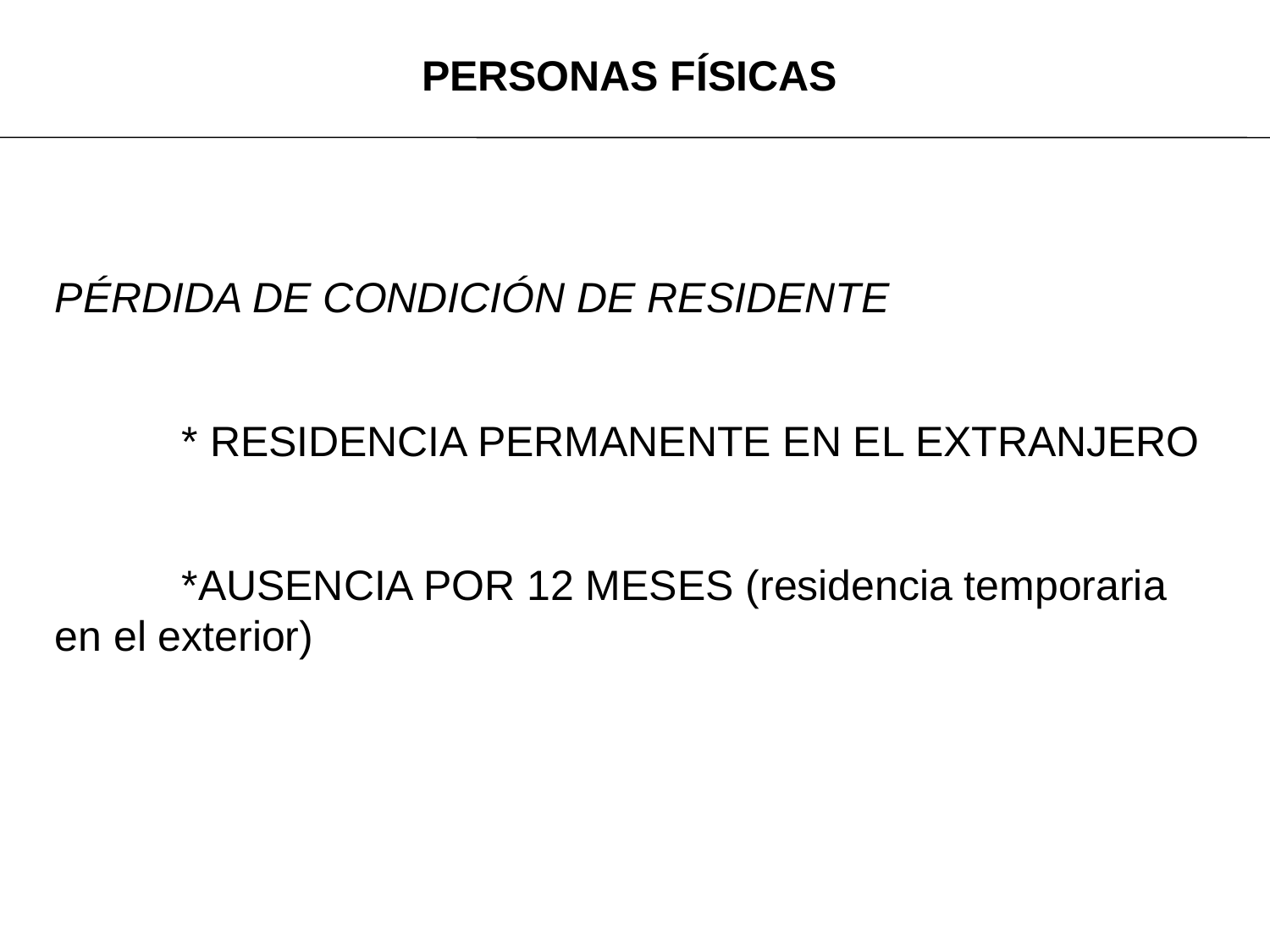

PERSONAS FÍSICAS

PÉRDIDA DE CONDICIÓN DE RESIDENTE

	* RESIDENCIA PERMANENTE EN EL EXTRANJERO

	*AUSENCIA POR 12 MESES (residencia temporaria en el exterior)